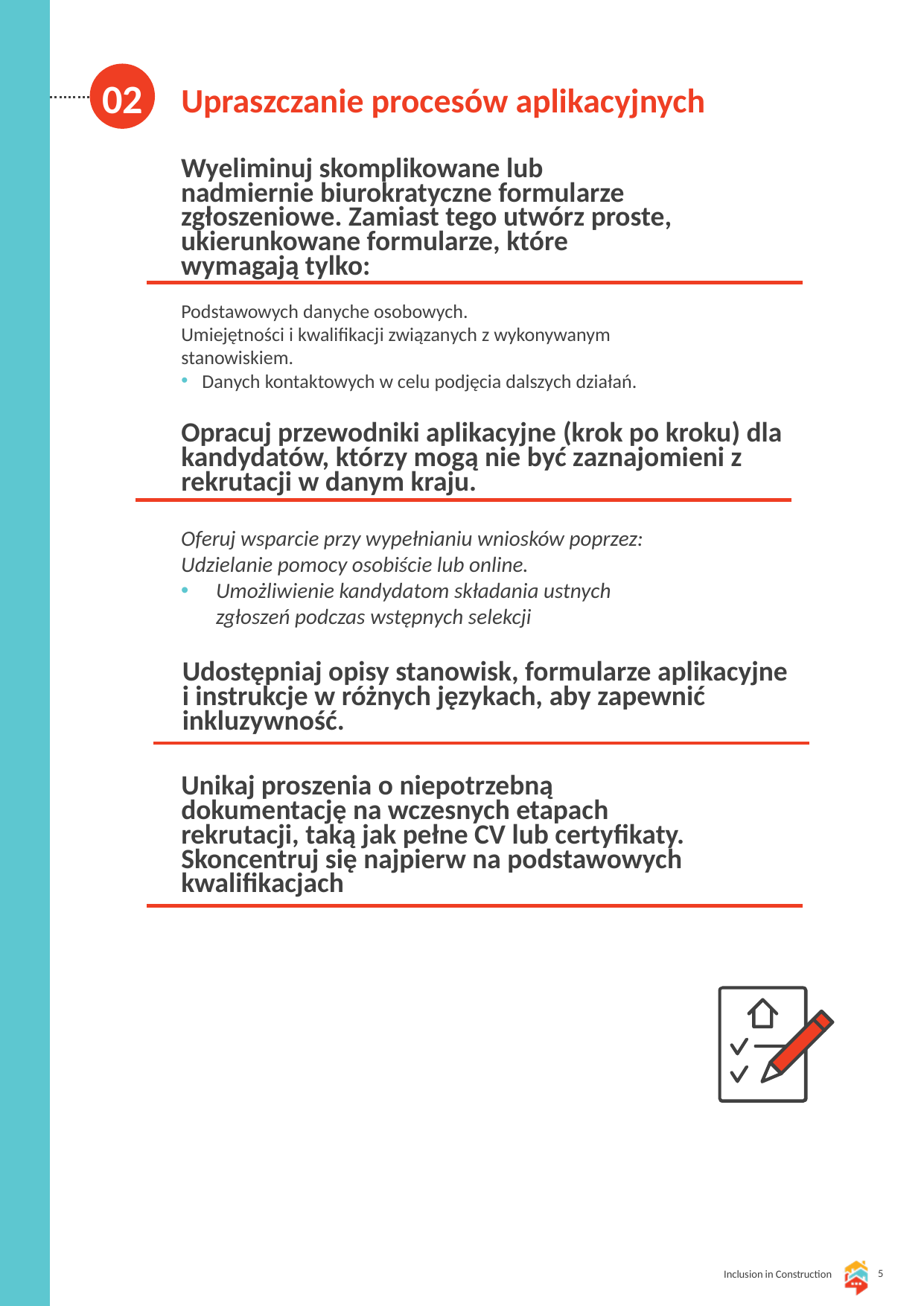

02
Upraszczanie procesów aplikacyjnych
Wyeliminuj skomplikowane lub nadmiernie biurokratyczne formularze zgłoszeniowe. Zamiast tego utwórz proste, ukierunkowane formularze, które wymagają tylko:
Podstawowych danyche osobowych.
Umiejętności i kwalifikacji związanych z wykonywanym stanowiskiem.
Danych kontaktowych w celu podjęcia dalszych działań.
Opracuj przewodniki aplikacyjne (krok po kroku) dla kandydatów, którzy mogą nie być zaznajomieni z rekrutacji w danym kraju.
Oferuj wsparcie przy wypełnianiu wniosków poprzez:
Udzielanie pomocy osobiście lub online.
Umożliwienie kandydatom składania ustnych zgłoszeń podczas wstępnych selekcji
Udostępniaj opisy stanowisk, formularze aplikacyjne i instrukcje w różnych językach, aby zapewnić inkluzywność.

Unikaj proszenia o niepotrzebną dokumentację na wczesnych etapach rekrutacji, taką jak pełne CV lub certyfikaty. Skoncentruj się najpierw na podstawowych kwalifikacjach

5